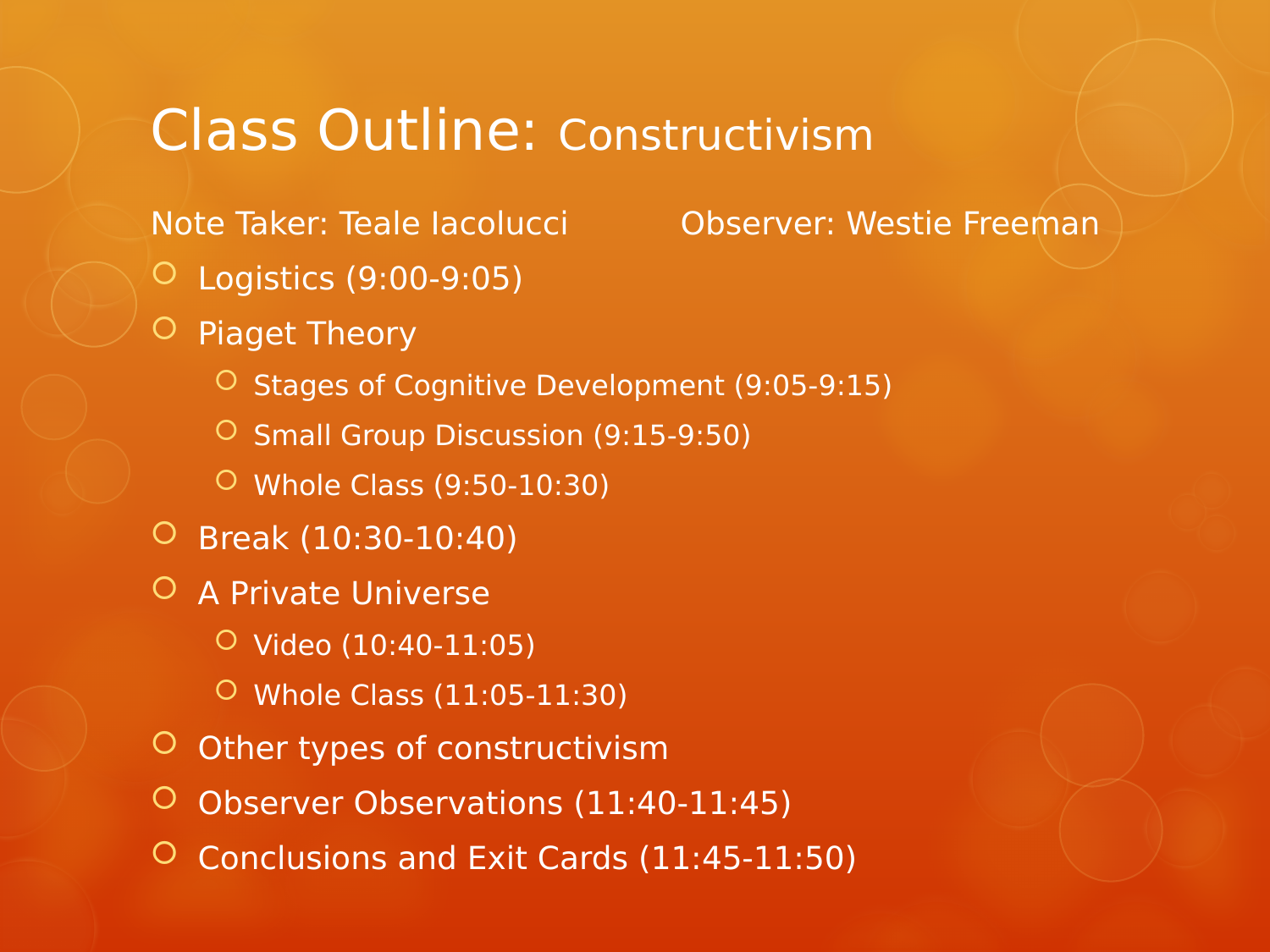

# Class Outline: Constructivism
Note Taker: Teale Iacolucci           Observer: Westie Freeman
Logistics (9:00-9:05)
Piaget Theory
Stages of Cognitive Development (9:05-9:15)
Small Group Discussion (9:15-9:50)
Whole Class (9:50-10:30)
Break (10:30-10:40)
A Private Universe
Video (10:40-11:05)
Whole Class (11:05-11:30)
Other types of constructivism
Observer Observations (11:40-11:45)
Conclusions and Exit Cards (11:45-11:50)